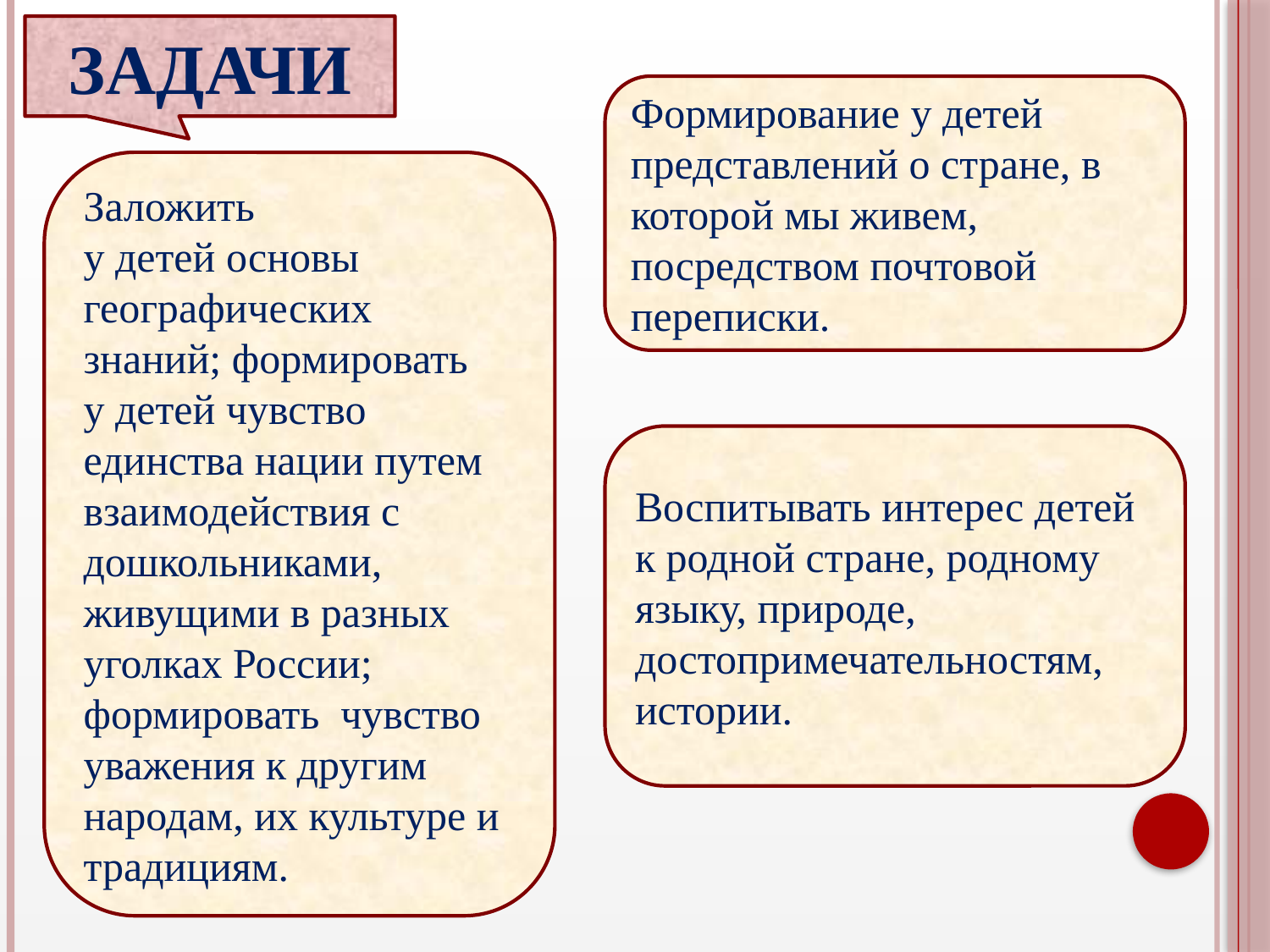

ЗАДАЧИ
Формирование у детей представлений о стране, в которой мы живем, посредством почтовой переписки.
Заложить у детей основы географических знаний; формировать у детей чувство единства нации путем взаимодействия с дошкольниками, живущими в разных уголках России; формировать  чувство уважения к другим народам, их культуре и традициям.
Воспитывать интерес детей к родной стране, родному языку, природе, достопримечательностям, истории.